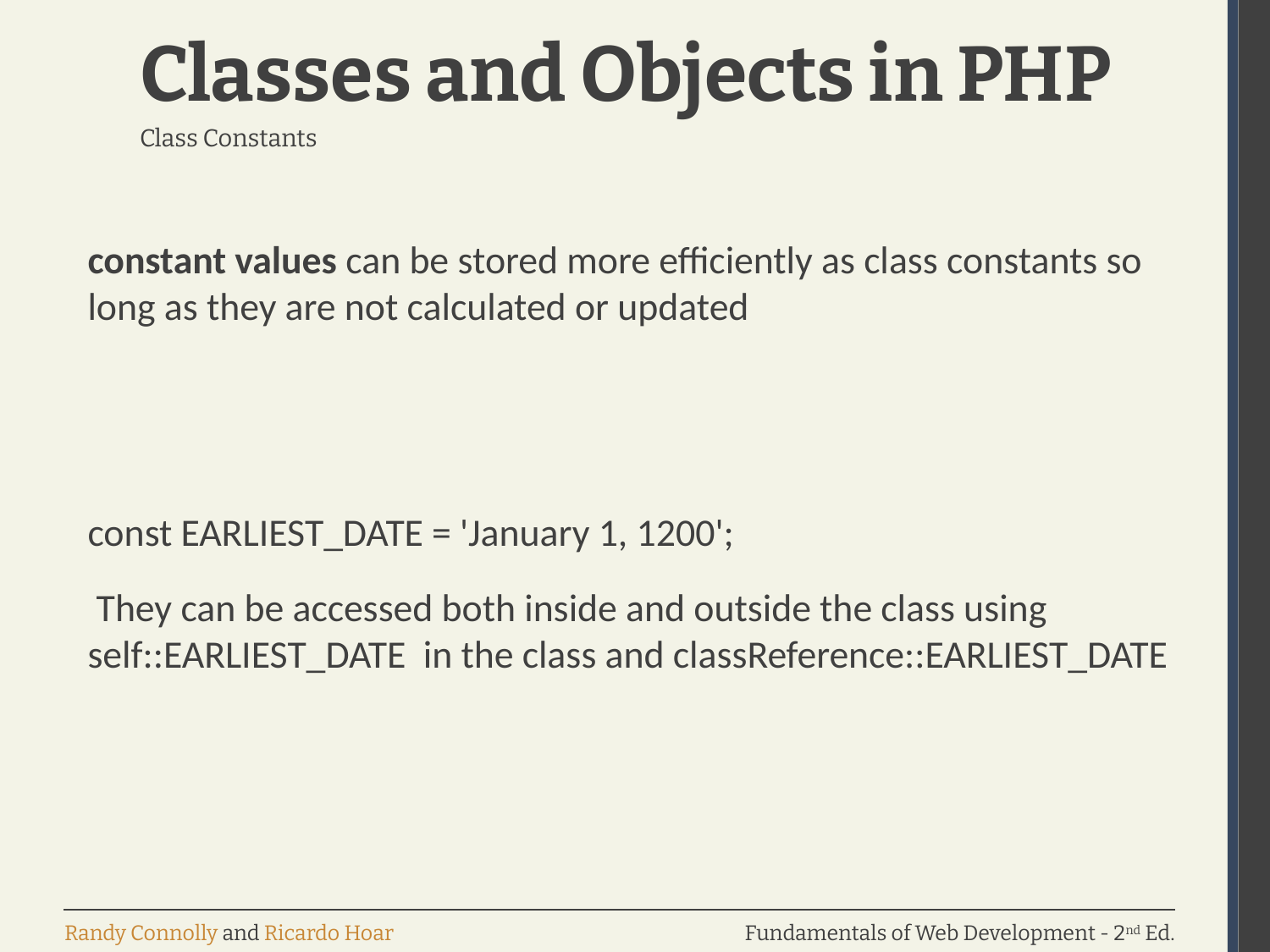

# Classes and Objects in PHP
Class Constants
constant values can be stored more efficiently as class constants so long as they are not calculated or updated

const EARLIEST_DATE = 'January 1, 1200';
 They can be accessed both inside and outside the class using self::EARLIEST_DATE  in the class and classReference::EARLIEST_DATE